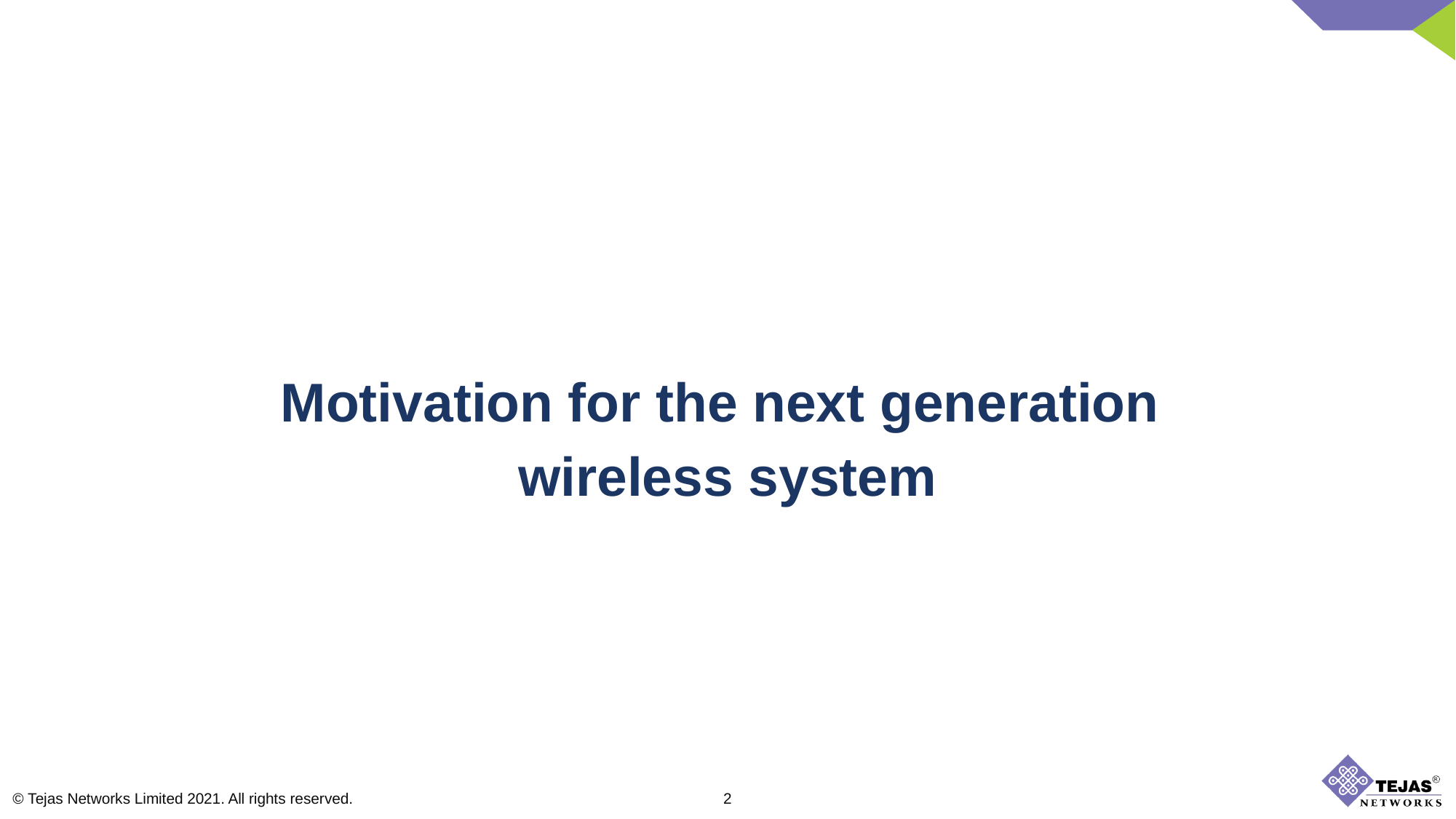

Motivation for the next generation
wireless system